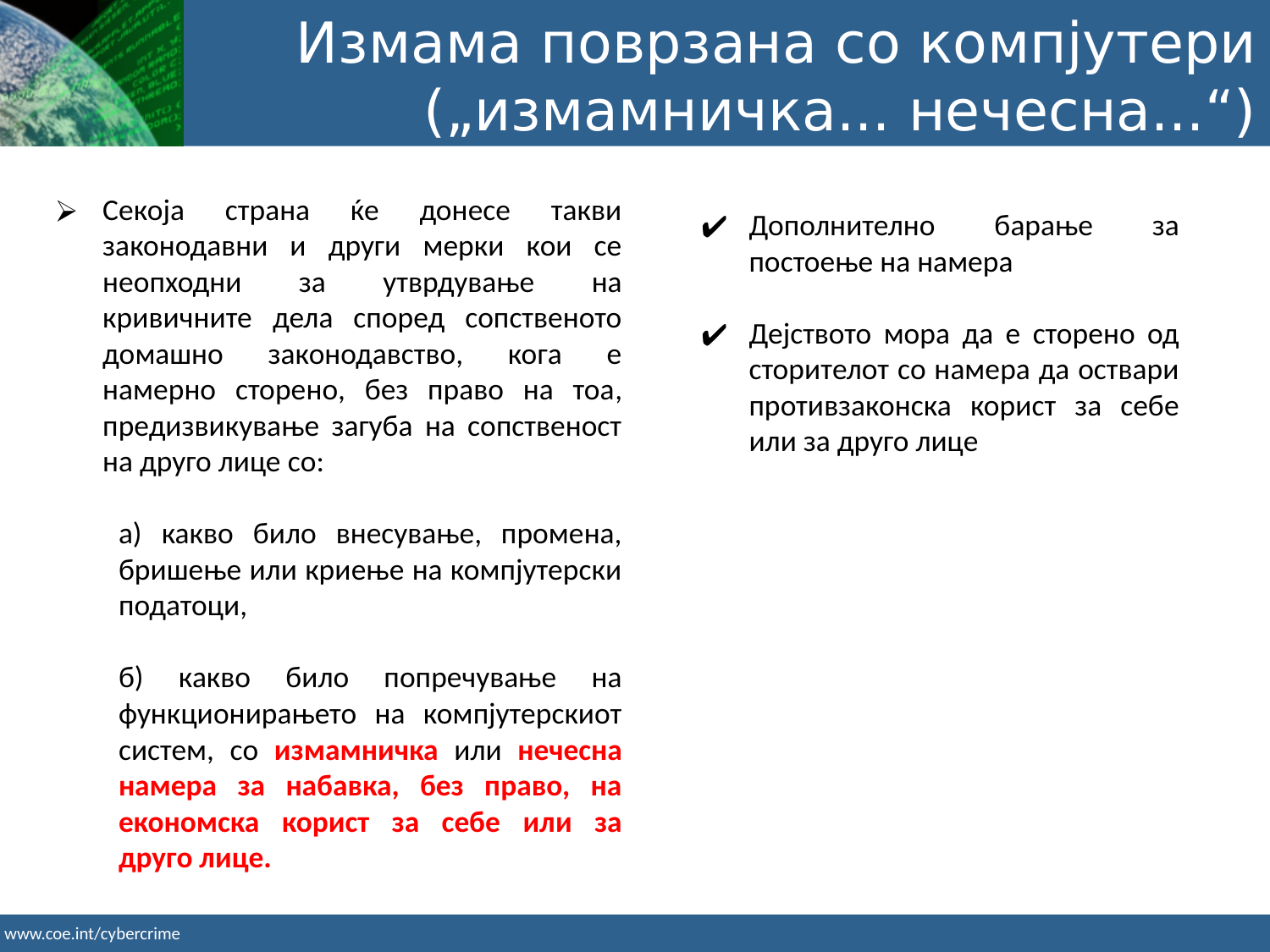

Измама поврзана со компјутери („измамничка... нечесна...“)
Секоја страна ќе донесе такви законодавни и други мерки кои се неопходни за утврдување на кривичните дела според сопственото домашно законодавство, кога е намерно сторено, без право на тоа, предизвикување загуба на сопственост на друго лице со:

а) какво било внесување, промена, бришење или криење на компјутерски податоци,

б) какво било попречување на функционирањето на компјутерскиот систем, со измамничка или нечесна намера за набавка, без право, на економска корист за себе или за друго лице.
Дополнително барање за постоење на намера

Дејството мора да е сторено од сторителот со намера да оствари противзаконска корист за себе или за друго лице